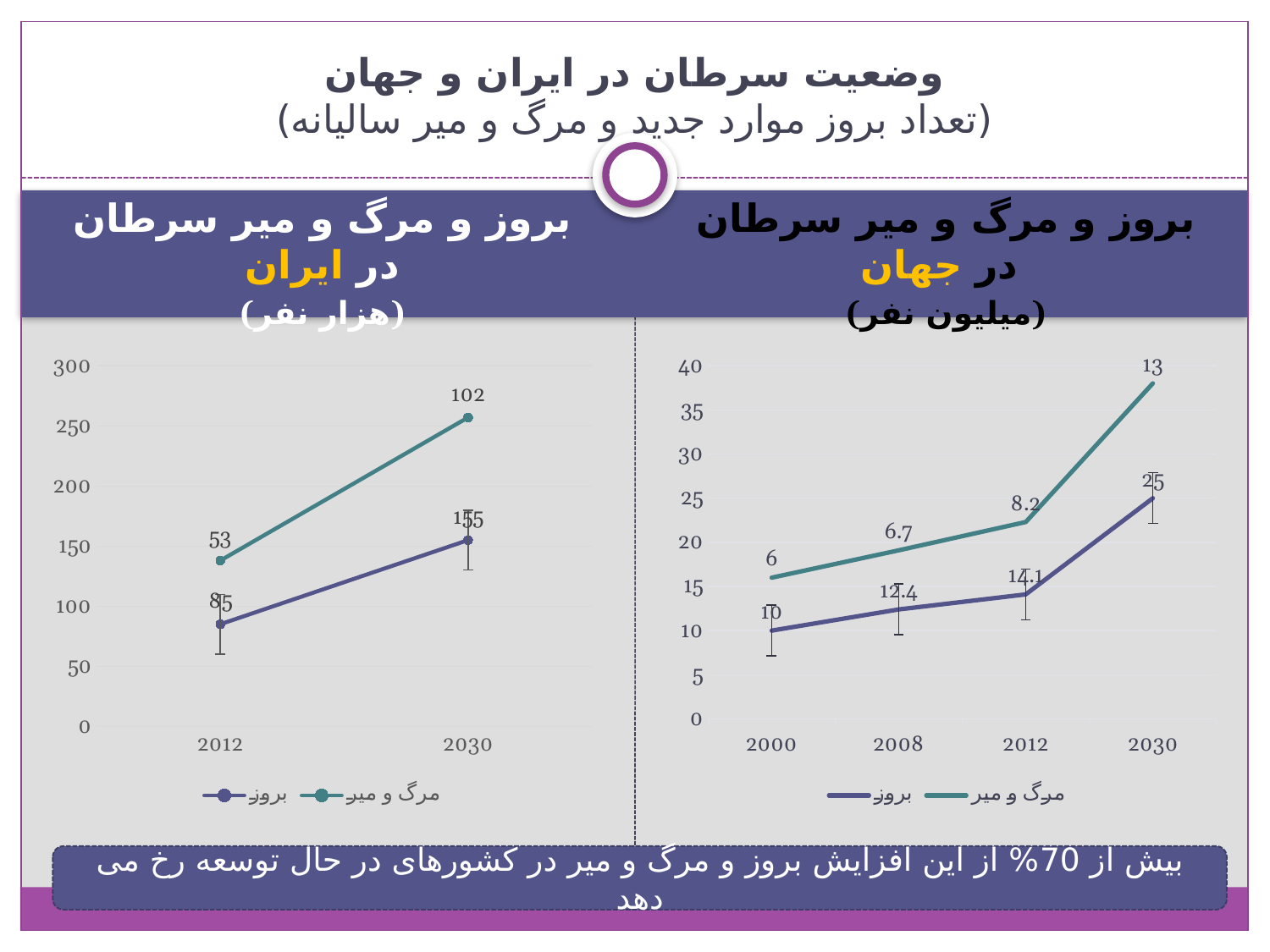

# وضعیت سرطان در ایران و جهان (تعداد بروز موارد جدید و مرگ و میر سالیانه)
بروز و مرگ و میر سرطان در ایران
(هزار نفر)
بروز و مرگ و میر سرطان در جهان
(میلیون نفر)

### Chart

| Category | بروز | مرگ و میر |
|---|---|---|
| 2000 | 10.0 | 6.0 |
| 2008 | 12.4 | 6.7 |
| 2012 | 14.1 | 8.200000000000001 |
| 2030 | 25.0 | 13.0 |

### Chart

| Category | بروز | مرگ و میر |
|---|---|---|
| 2012 | 85.0 | 53.0 |
| 2030 | 155.0 | 102.0 |
بیش از 70% از این افزایش بروز و مرگ و میر در کشورهای در حال توسعه رخ می دهد